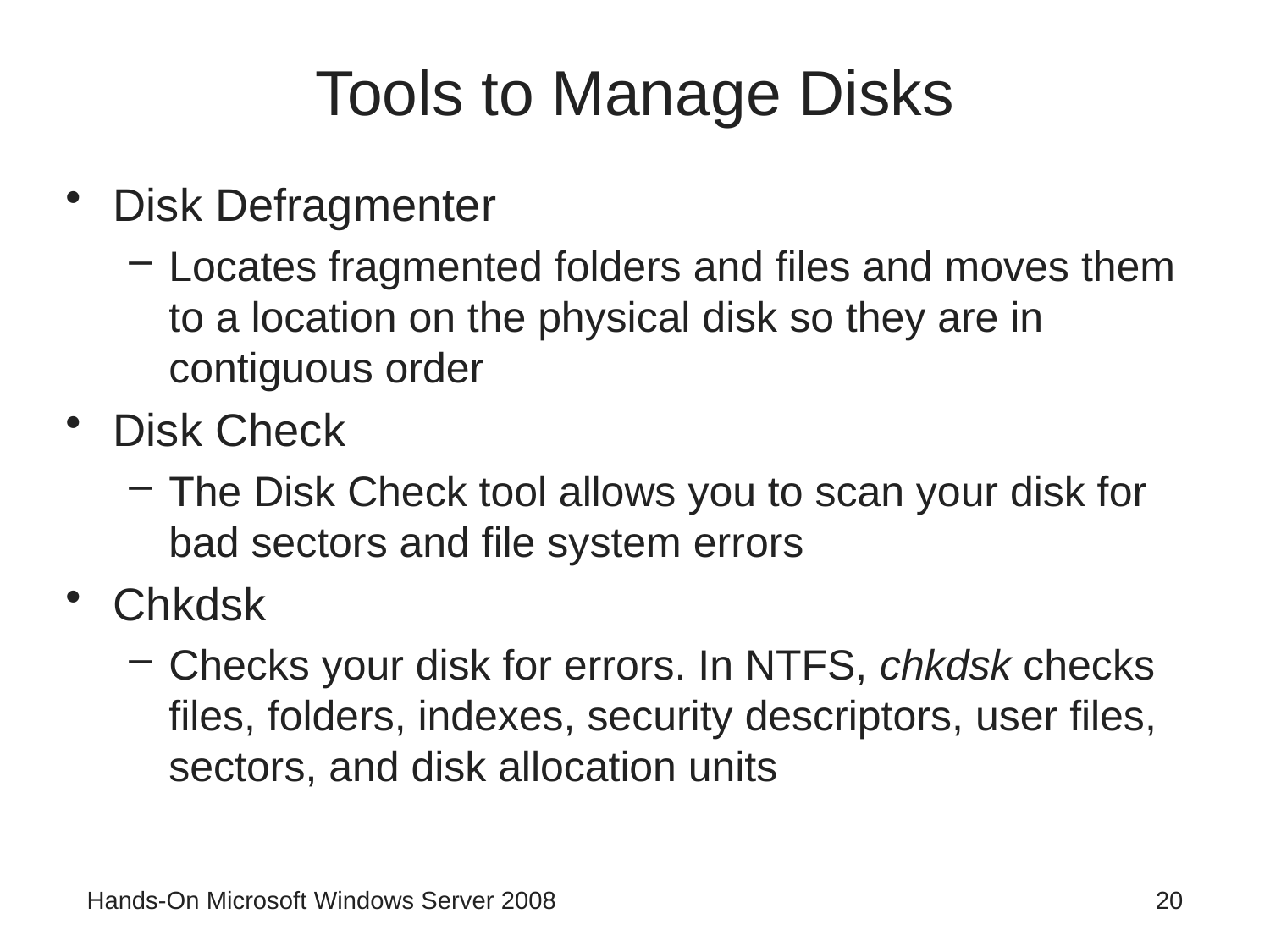

# Tools to Manage Disks
Disk Defragmenter
Locates fragmented folders and files and moves them to a location on the physical disk so they are in contiguous order
Disk Check
The Disk Check tool allows you to scan your disk for bad sectors and file system errors
Chkdsk
Checks your disk for errors. In NTFS, chkdsk checks files, folders, indexes, security descriptors, user files, sectors, and disk allocation units

Hands-On Microsoft Windows Server 2008
20